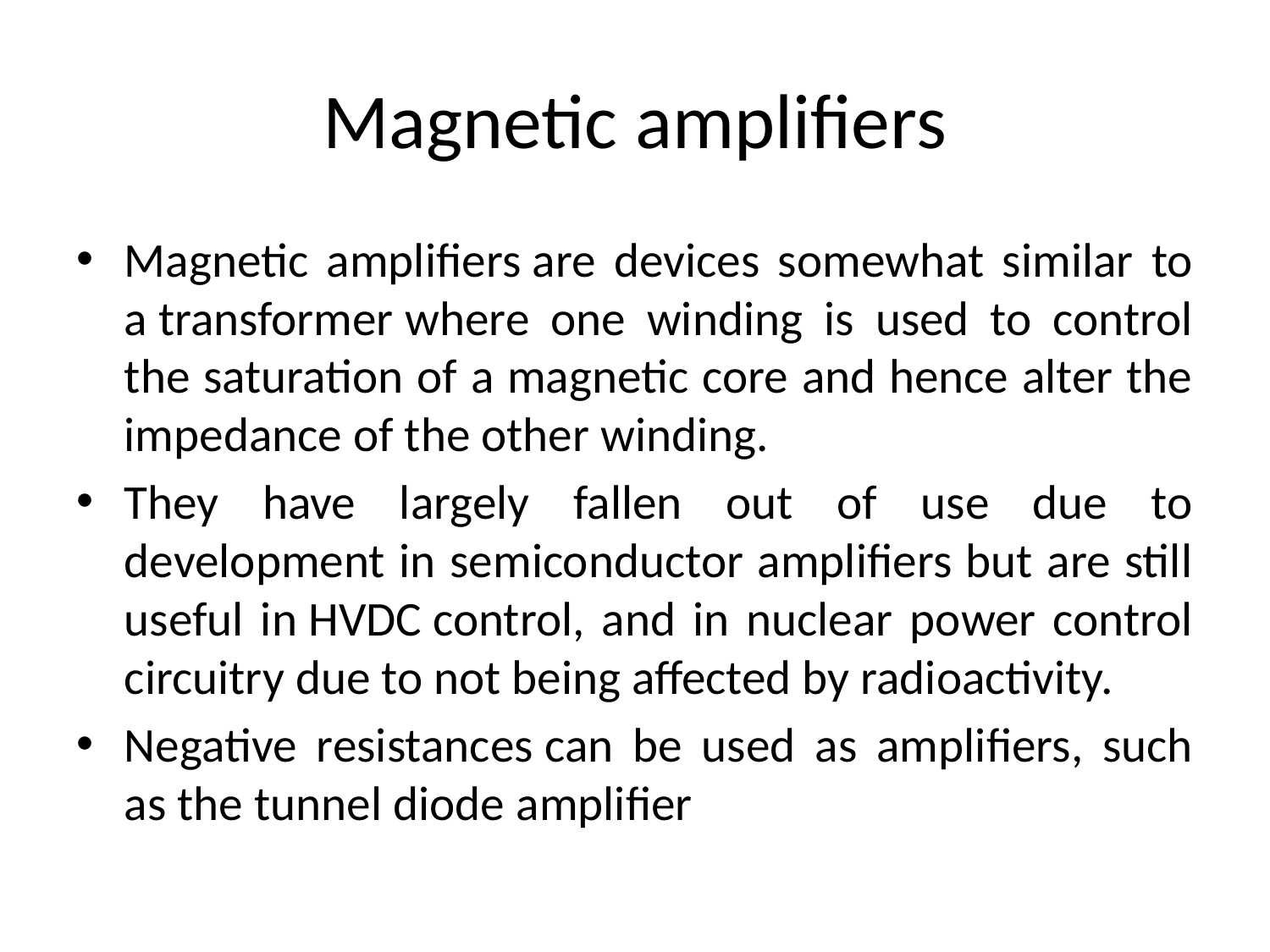

# Magnetic amplifiers
Magnetic amplifiers are devices somewhat similar to a transformer where one winding is used to control the saturation of a magnetic core and hence alter the impedance of the other winding.
They have largely fallen out of use due to development in semiconductor amplifiers but are still useful in HVDC control, and in nuclear power control circuitry due to not being affected by radioactivity.
Negative resistances can be used as amplifiers, such as the tunnel diode amplifier